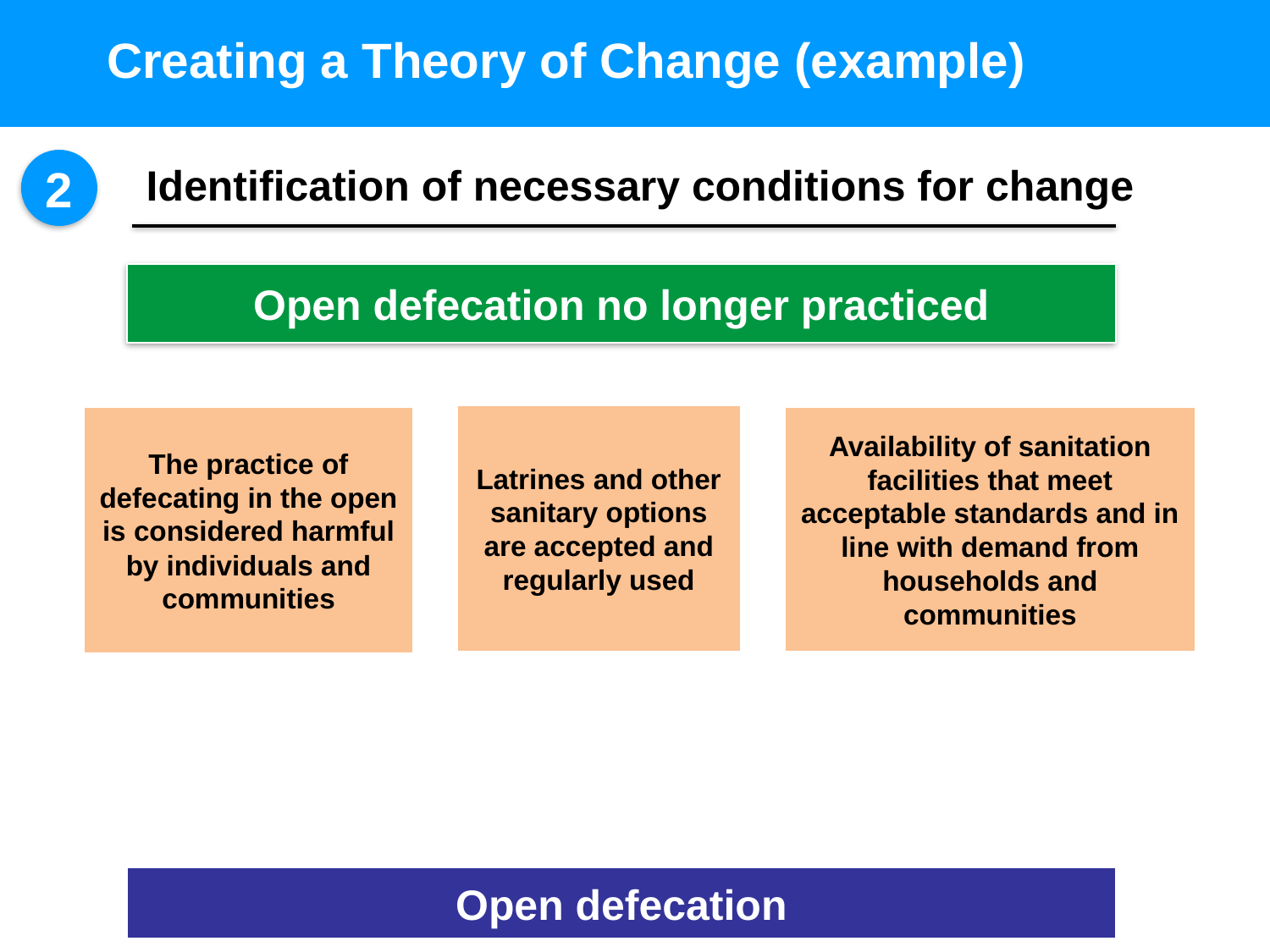

Creating a Theory of Change (example)
Identification of necessary conditions for change
2
Open defecation no longer practiced
Latrines and other sanitary options are accepted and regularly used
The practice of defecating in the open is considered harmful by individuals and communities
Availability of sanitation facilities that meet acceptable standards and in line with demand from households and communities
Open defecation